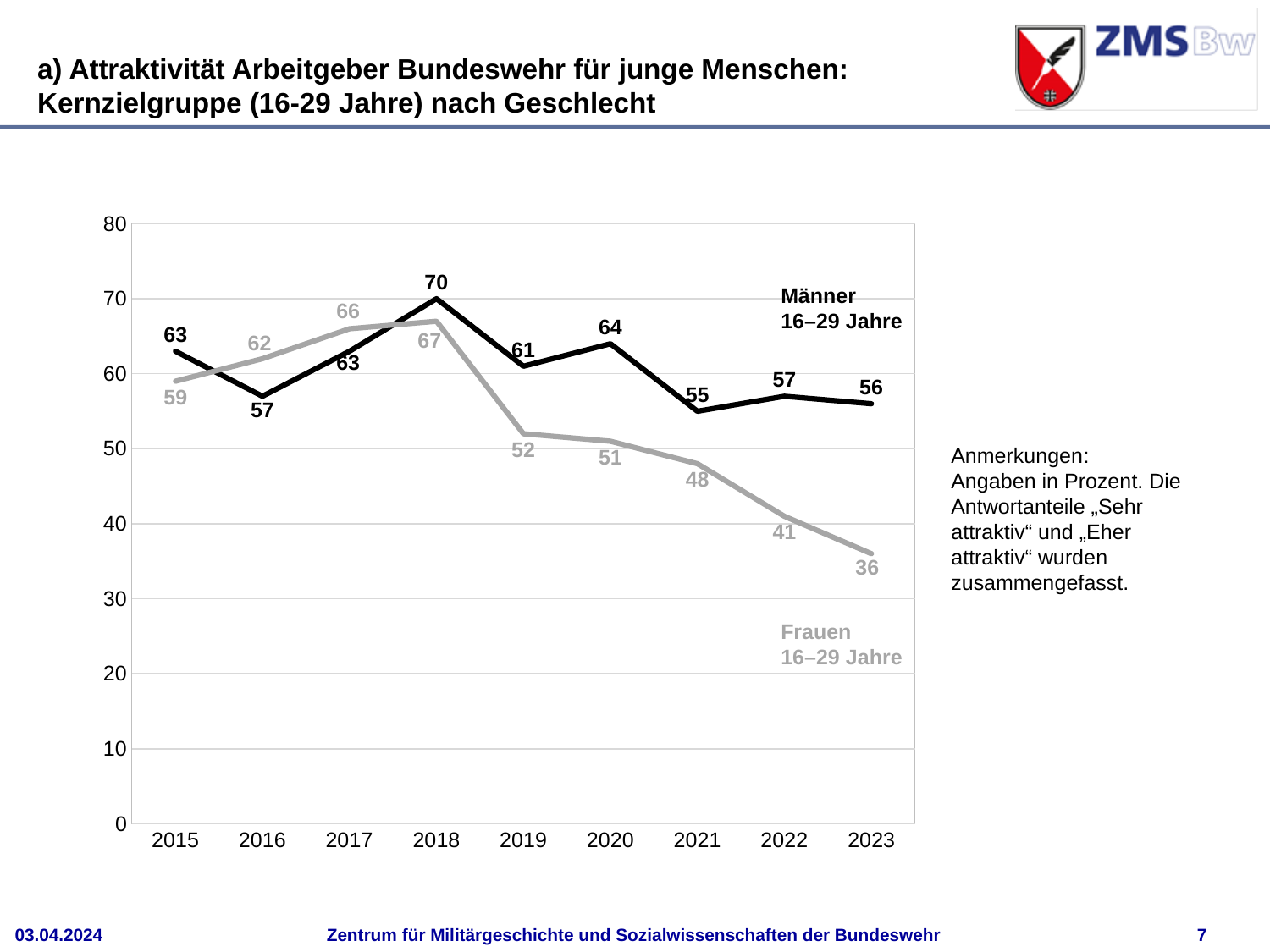

a) Attraktivität Arbeitgeber Bundeswehr für junge Menschen: Kernzielgruppe (16-29 Jahre) nach Geschlecht

### Chart

| Category | Datenreihe 1 | Spalte1 |
|---|---|---|
| 2015 | 63.0 | 59.0 |
| 2016 | 57.0 | 62.0 |
| 2017 | 63.0 | 66.0 |
| 2018 | 70.0 | 67.0 |
| 2019 | 61.0 | 52.0 |
| 2020 | 64.0 | 51.0 |
| 2021 | 55.0 | 48.0 |
| 2022 | 57.0 | 41.0 |
| 2023 | 56.0 | 36.0 |
Männer
16–29 Jahre
Anmerkungen:
Angaben in Prozent. Die Antwortanteile „Sehr attraktiv“ und „Eher attraktiv“ wurden zusammengefasst.
Frauen
16–29 Jahre